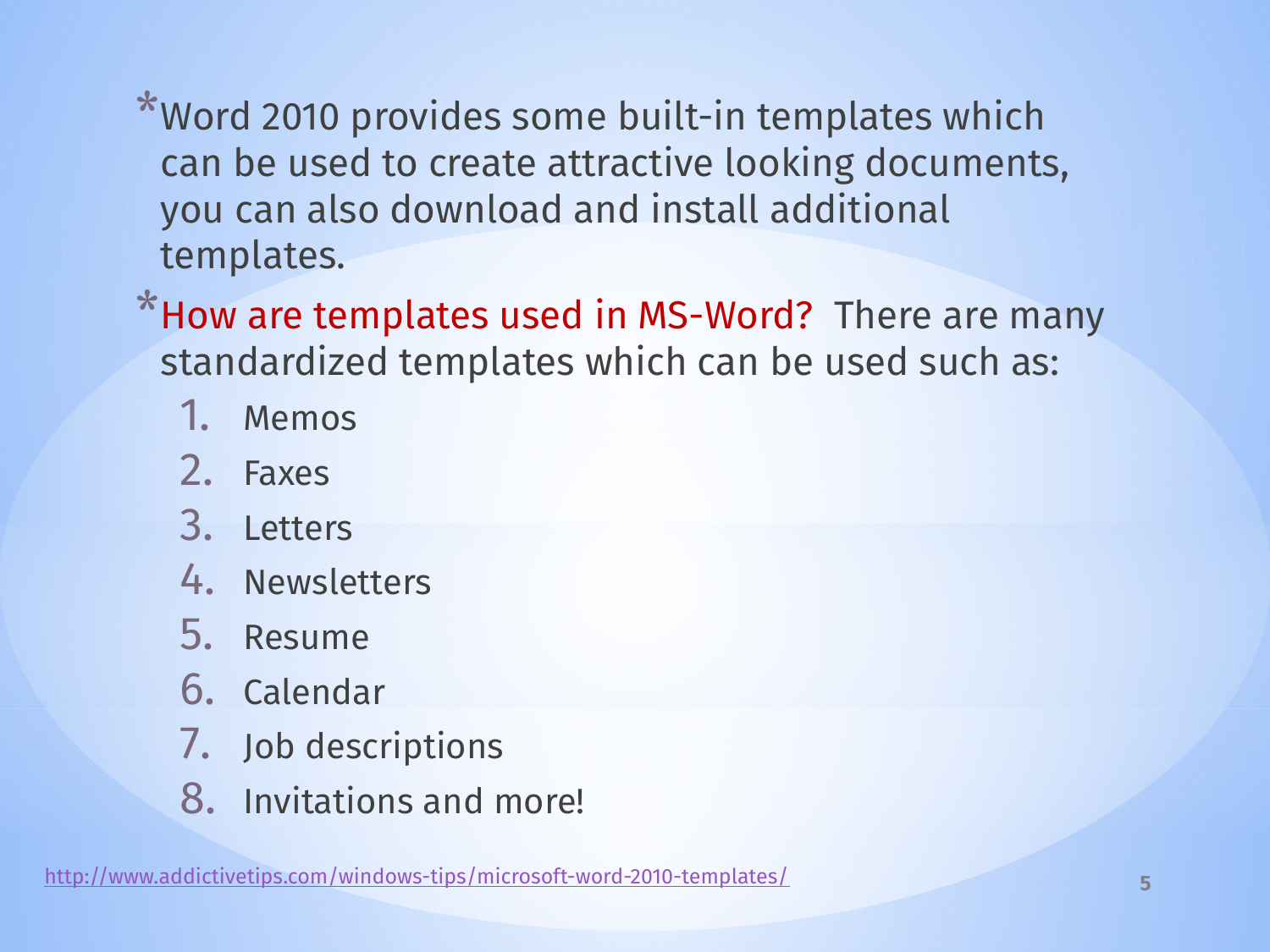

Word 2010 provides some built-in templates which can be used to create attractive looking documents, you can also download and install additional templates.
How are templates used in MS-Word?  There are many standardized templates which can be used such as:
Memos
Faxes
Letters
Newsletters
Resume
Calendar
Job descriptions
Invitations and more!

http://www.addictivetips.com/windows-tips/microsoft-word-2010-templates/
5